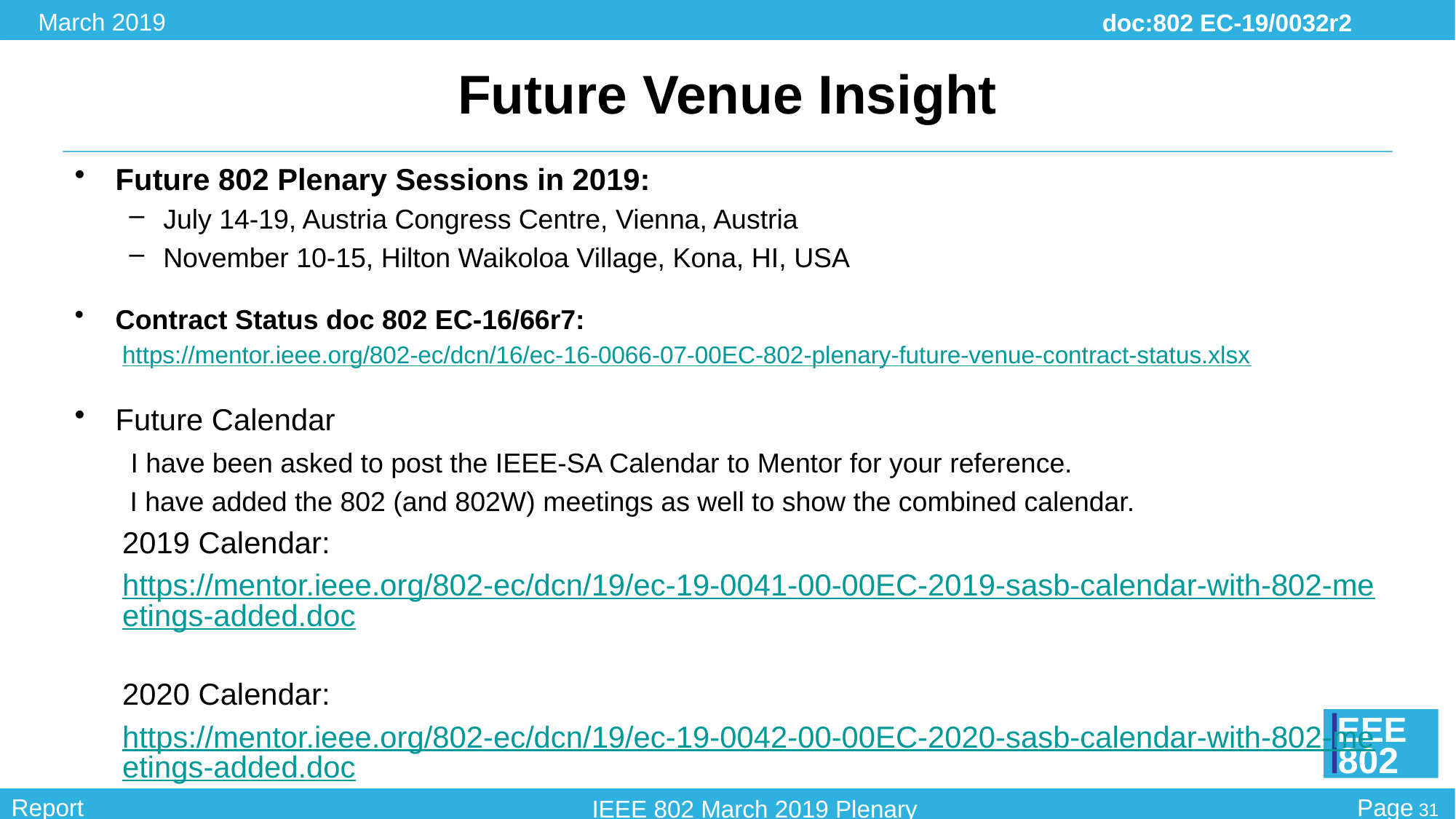

# Future Venue Insight
Future 802 Plenary Sessions in 2019:
July 14-19, Austria Congress Centre, Vienna, Austria
November 10-15, Hilton Waikoloa Village, Kona, HI, USA

Contract Status doc 802 EC-16/66r7:
https://mentor.ieee.org/802-ec/dcn/16/ec-16-0066-07-00EC-802-plenary-future-venue-contract-status.xlsx

Future Calendar
 I have been asked to post the IEEE-SA Calendar to Mentor for your reference.
 I have added the 802 (and 802W) meetings as well to show the combined calendar.
2019 Calendar:
https://mentor.ieee.org/802-ec/dcn/19/ec-19-0041-00-00EC-2019-sasb-calendar-with-802-meetings-added.doc
2020 Calendar:
https://mentor.ieee.org/802-ec/dcn/19/ec-19-0042-00-00EC-2020-sasb-calendar-with-802-meetings-added.doc